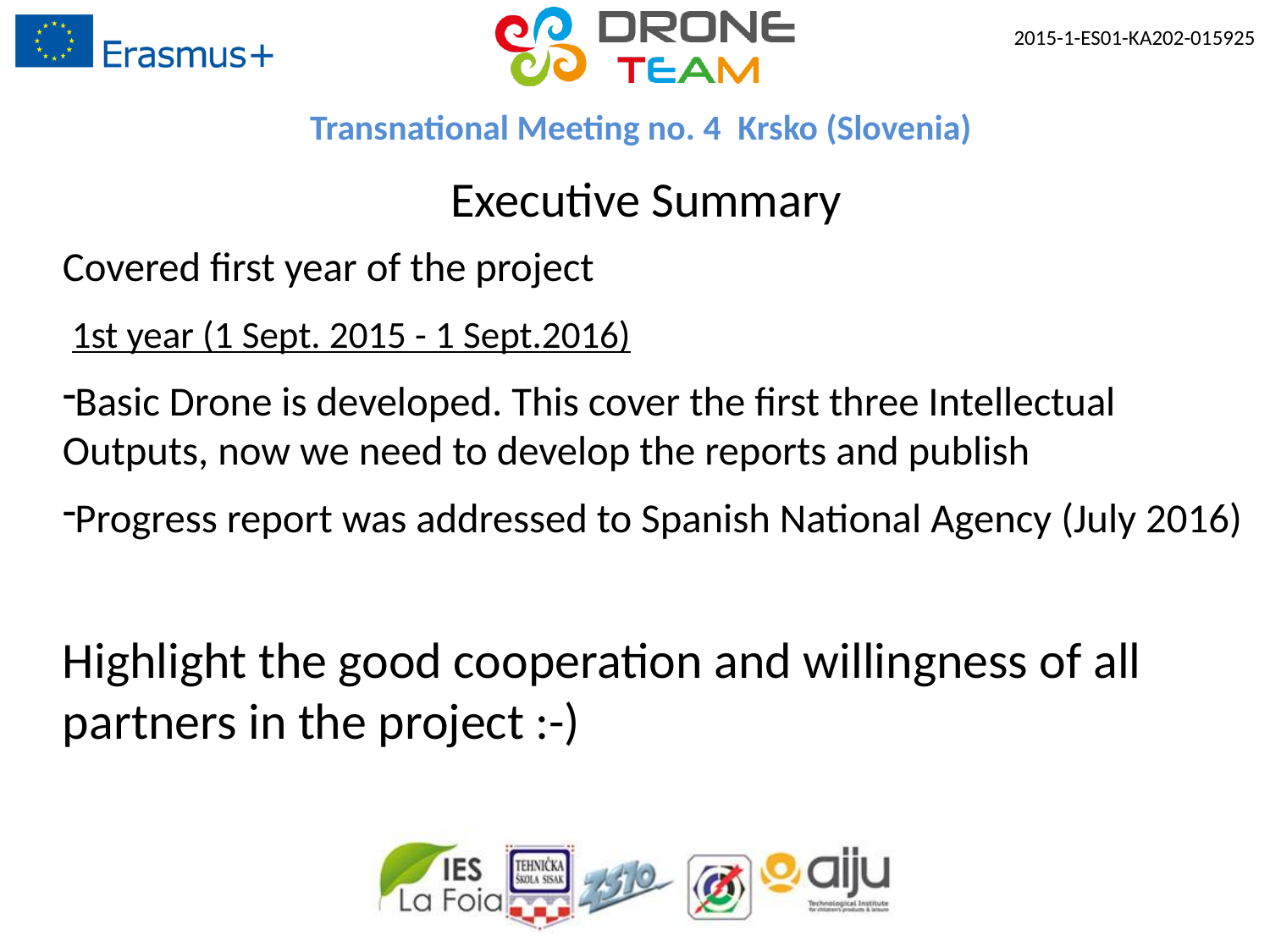

# Transnational Meeting no. 4  Krsko (Slovenia)
Executive Summary
Covered first year of the project
 1st year (1 Sept. 2015 - 1 Sept.2016)
Basic Drone is developed. This cover the first three Intellectual Outputs, now we need to develop the reports and publish
Progress report was addressed to Spanish National Agency (July 2016)

Highlight the good cooperation and willingness of all partners in the project :-)